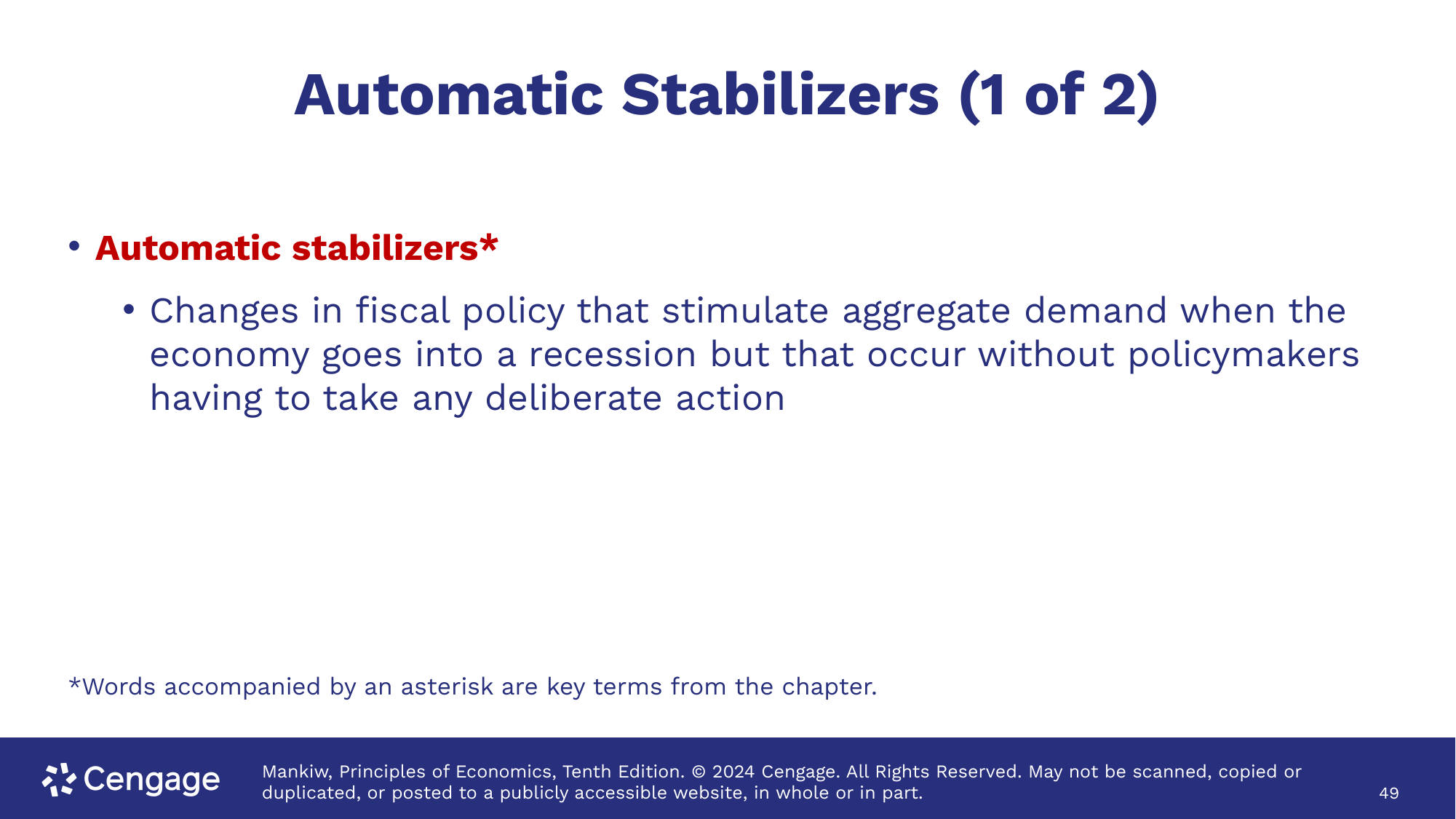

# Automatic Stabilizers (1 of 2)
Automatic stabilizers*
Changes in fiscal policy that stimulate aggregate demand when the economy goes into a recession but that occur without policymakers having to take any deliberate action

*Words accompanied by an asterisk are key terms from the chapter.